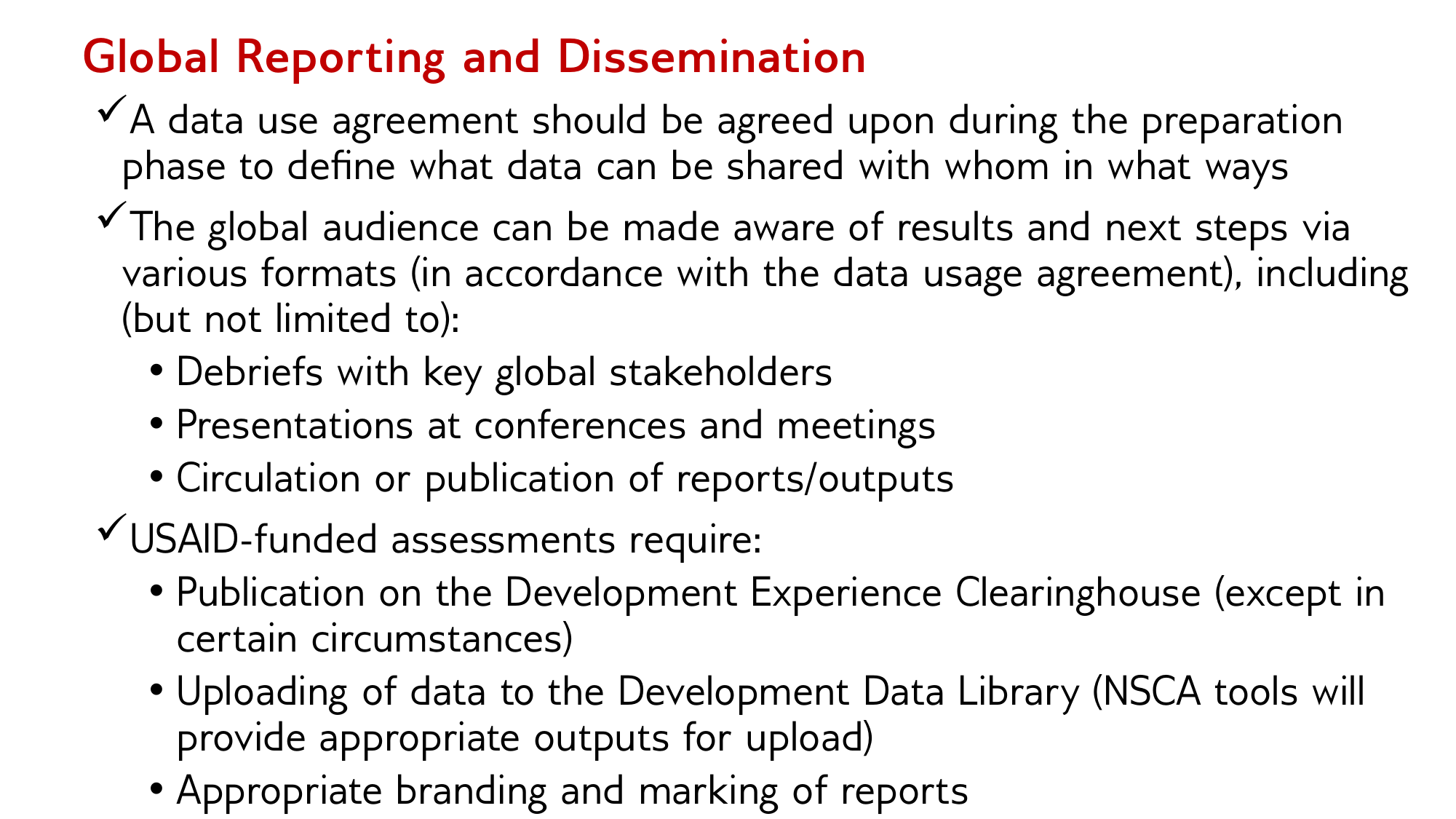

# Global Reporting and Dissemination
A data use agreement should be agreed upon during the preparation phase to define what data can be shared with whom in what ways
The global audience can be made aware of results and next steps via various formats (in accordance with the data usage agreement), including (but not limited to):
Debriefs with key global stakeholders
Presentations at conferences and meetings
Circulation or publication of reports/outputs
USAID-funded assessments require:
Publication on the Development Experience Clearinghouse (except in certain circumstances)
Uploading of data to the Development Data Library (NSCA tools will provide appropriate outputs for upload)
Appropriate branding and marking of reports